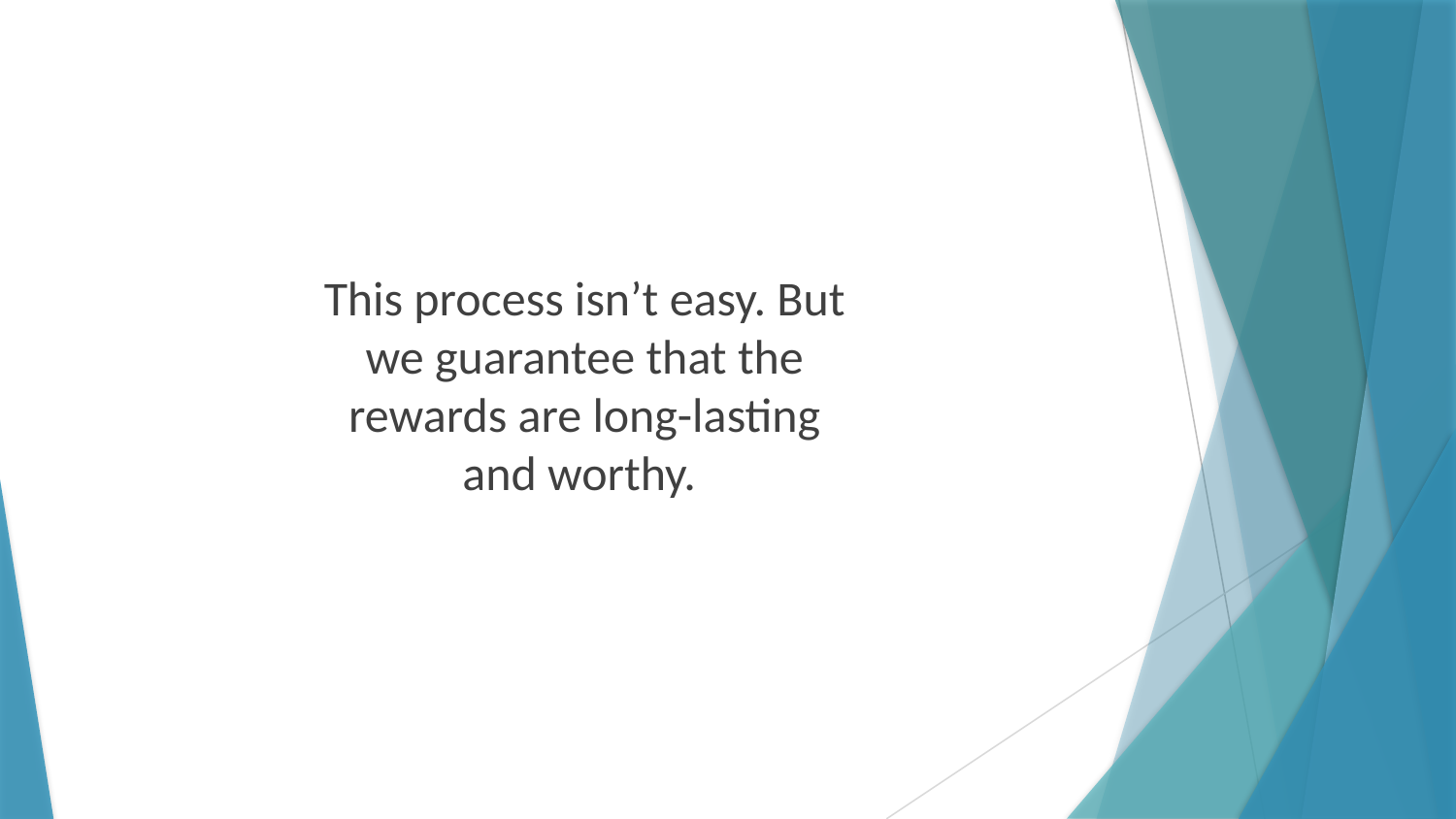

This process isn’t easy. But we guarantee that the rewards are long-lasting and worthy.